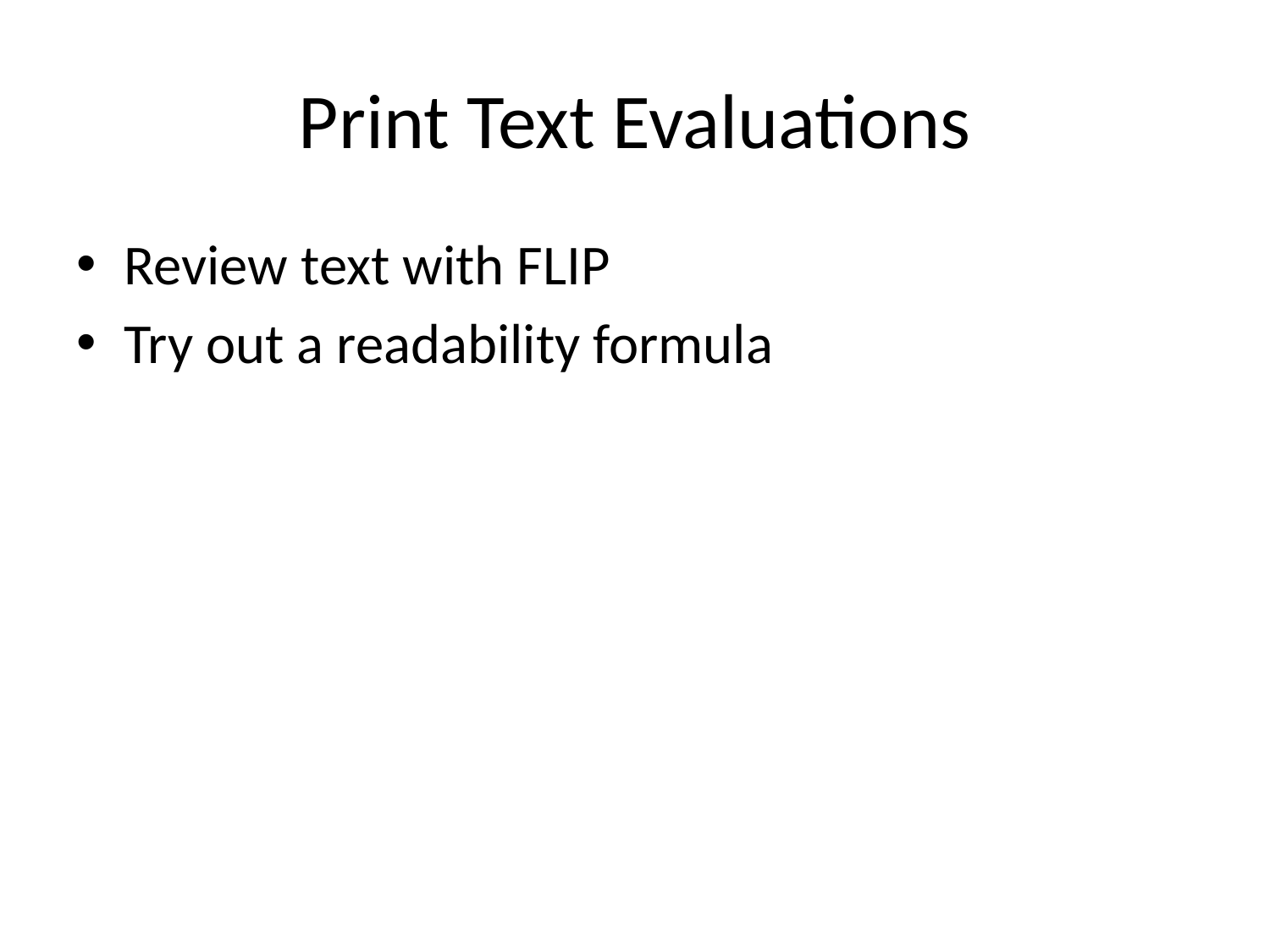

# Print Text Evaluations
Review text with FLIP
Try out a readability formula